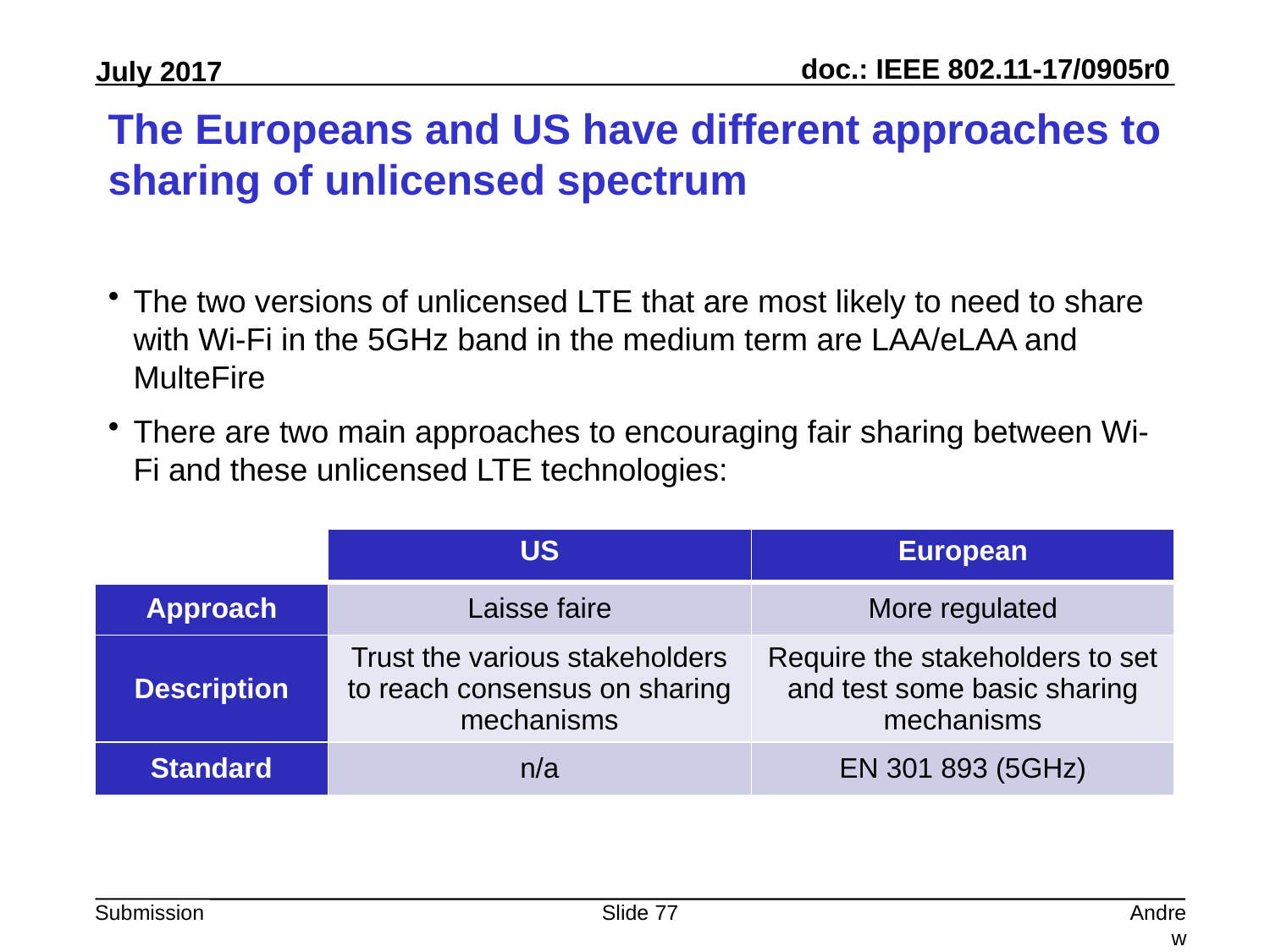

# The Europeans and US have different approaches to sharing of unlicensed spectrum
The two versions of unlicensed LTE that are most likely to need to share with Wi-Fi in the 5GHz band in the medium term are LAA/eLAA and MulteFire
There are two main approaches to encouraging fair sharing between Wi-Fi and these unlicensed LTE technologies:
|  | US | European |
| --- | --- | --- |
| Approach | Laisse faire | More regulated |
| Description | Trust the various stakeholders to reach consensus on sharing mechanisms | Require the stakeholders to set and test some basic sharing mechanisms |
| Standard | n/a | EN 301 893 (5GHz) |
Slide 77
Andrew Myles, Cisco